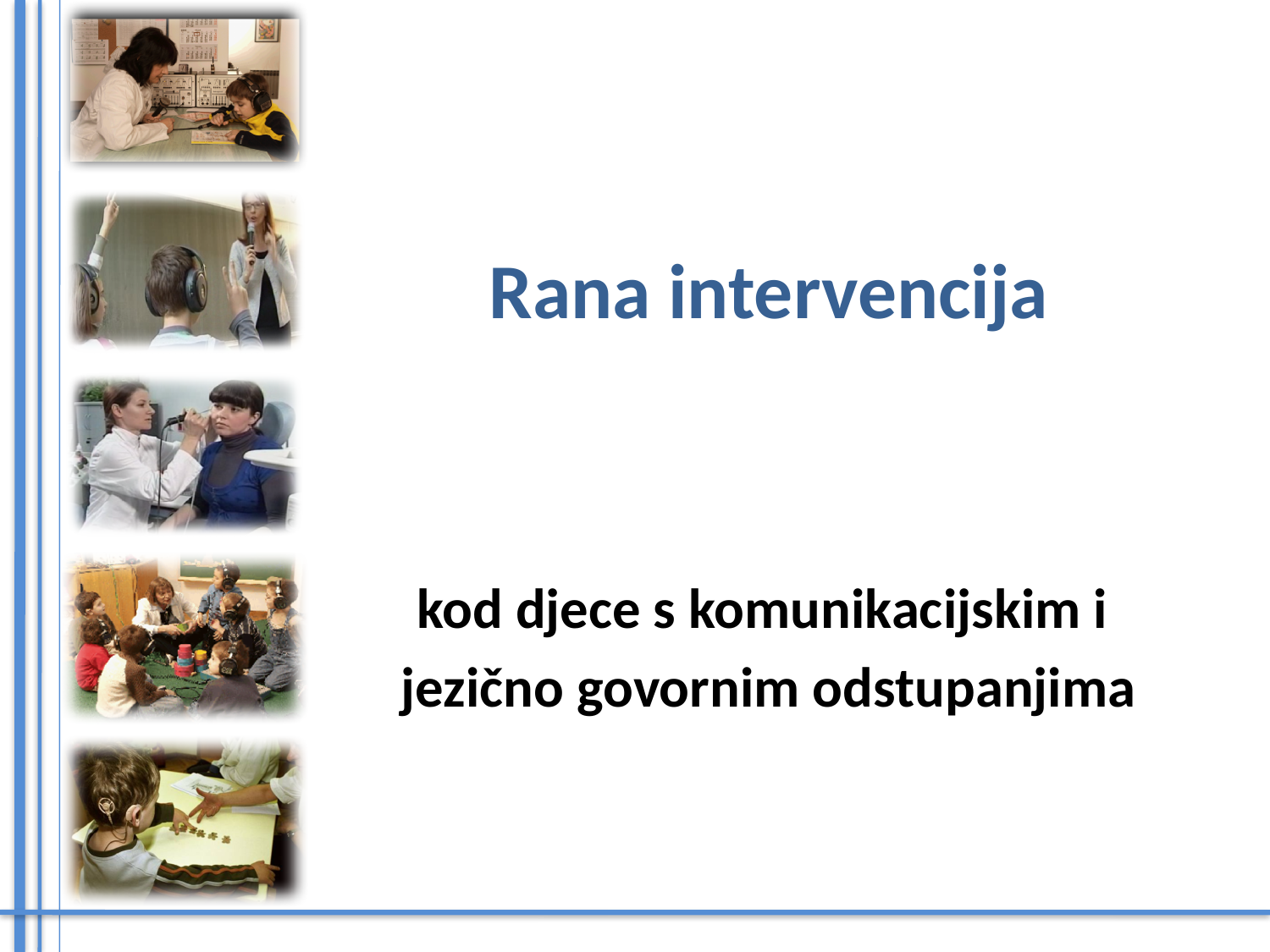

# Rana intervencija
kod djece s komunikacijskim i
jezično govornim odstupanjima